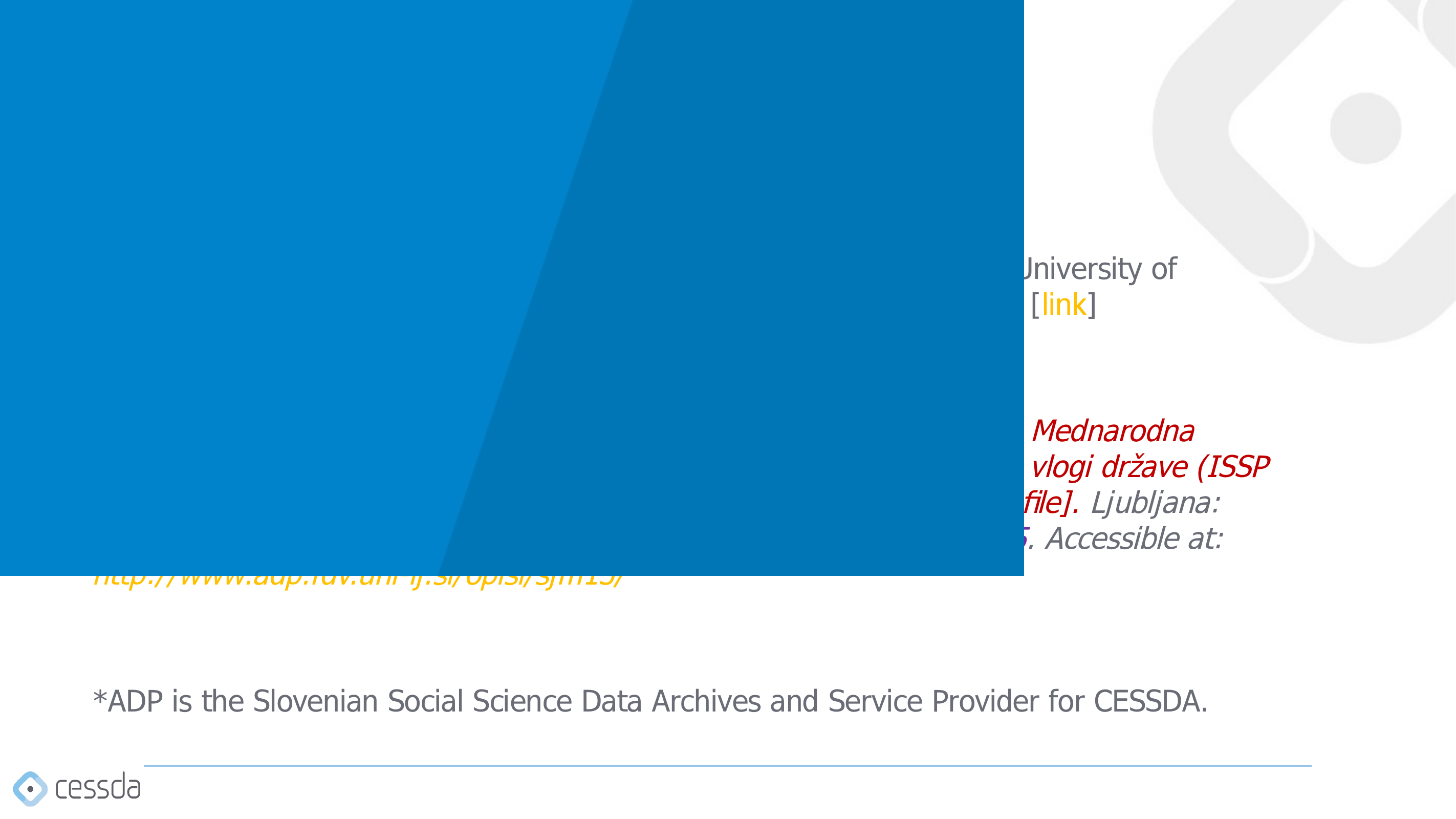

# Citing data - example from ADP
At ADP* the citation is composed of:
[Principal Investigators]. ([Version Year]). [Title]. Slovenia, Ljubljana: University of Ljubljana, Social Science Data Archives. [Study Number] Accessible at: [link]

Example:
Hafner - Fink, M. in Malešič, M. (2016). Slovensko javno mnenje 2015: Mednarodna raziskava Stališča o delu (ISSP 2015), Mednarodna raziskava Stališča o vlogi države (ISSP 2016), Ogledalo javnega mnenja in raziskava Stališča o varnosti [Data file]. Ljubljana: Univerza v Ljubljani, Arhiv družboslovnih podatkov. ADP - IDNo: SJM15. Accessible at: http://www.adp.fdv.uni-lj.si/opisi/sjm15/

*ADP is the Slovenian Social Science Data Archives and Service Provider for CESSDA.